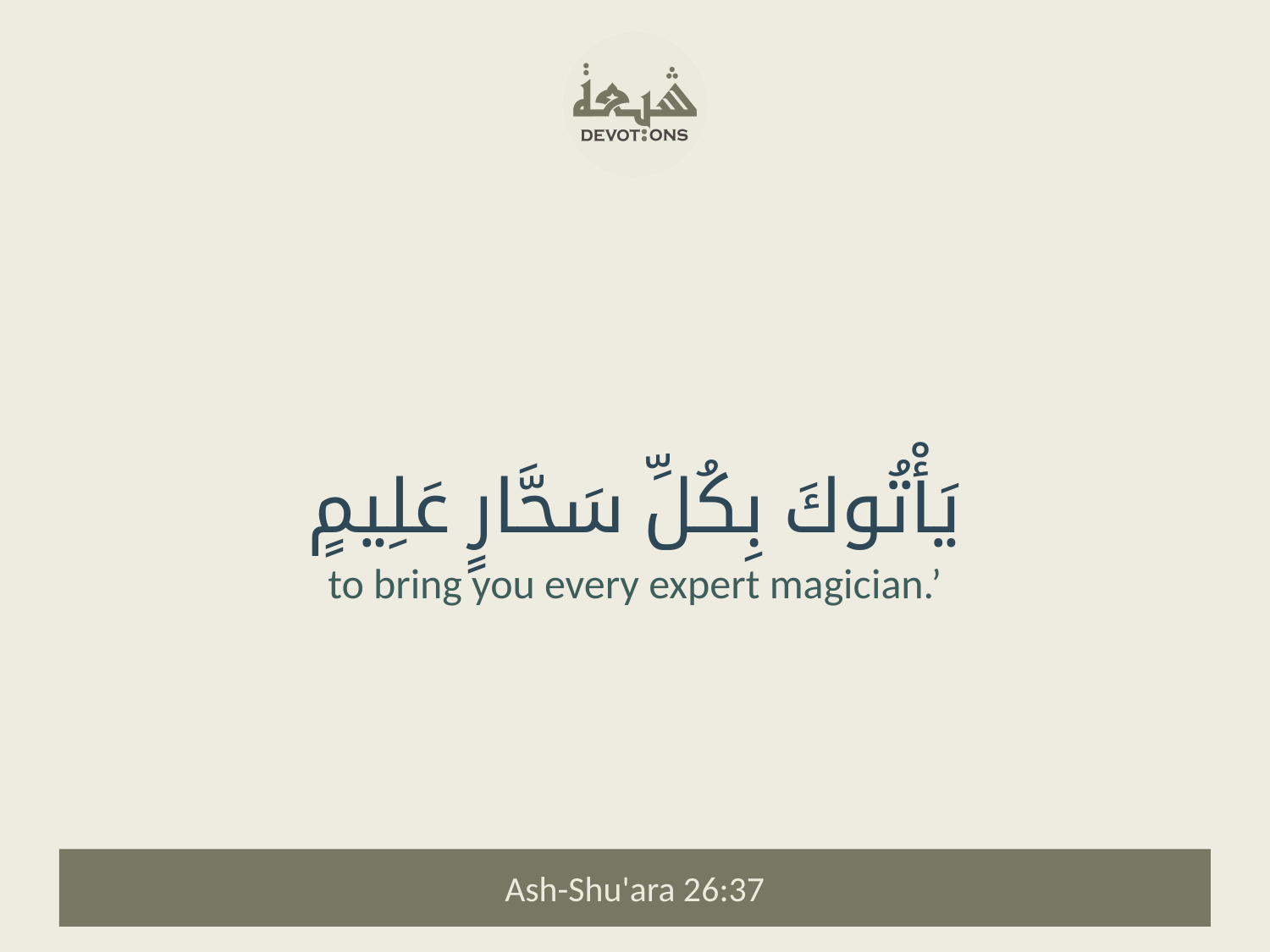

يَأْتُوكَ بِكُلِّ سَحَّارٍ عَلِيمٍ
to bring you every expert magician.’
Ash-Shu'ara 26:37